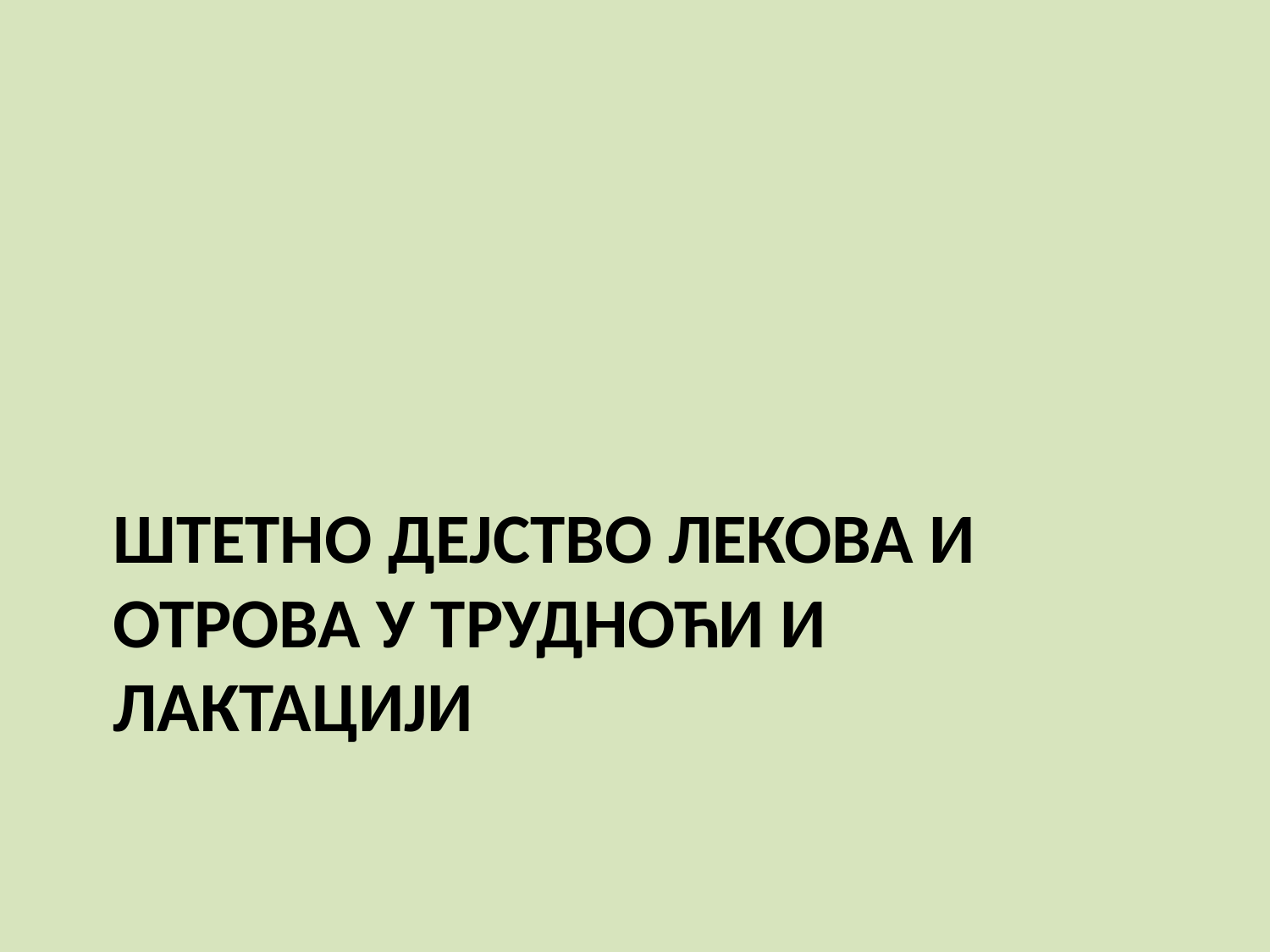

# Штетно дејство лекова и отрова у трудноћи и лактацији